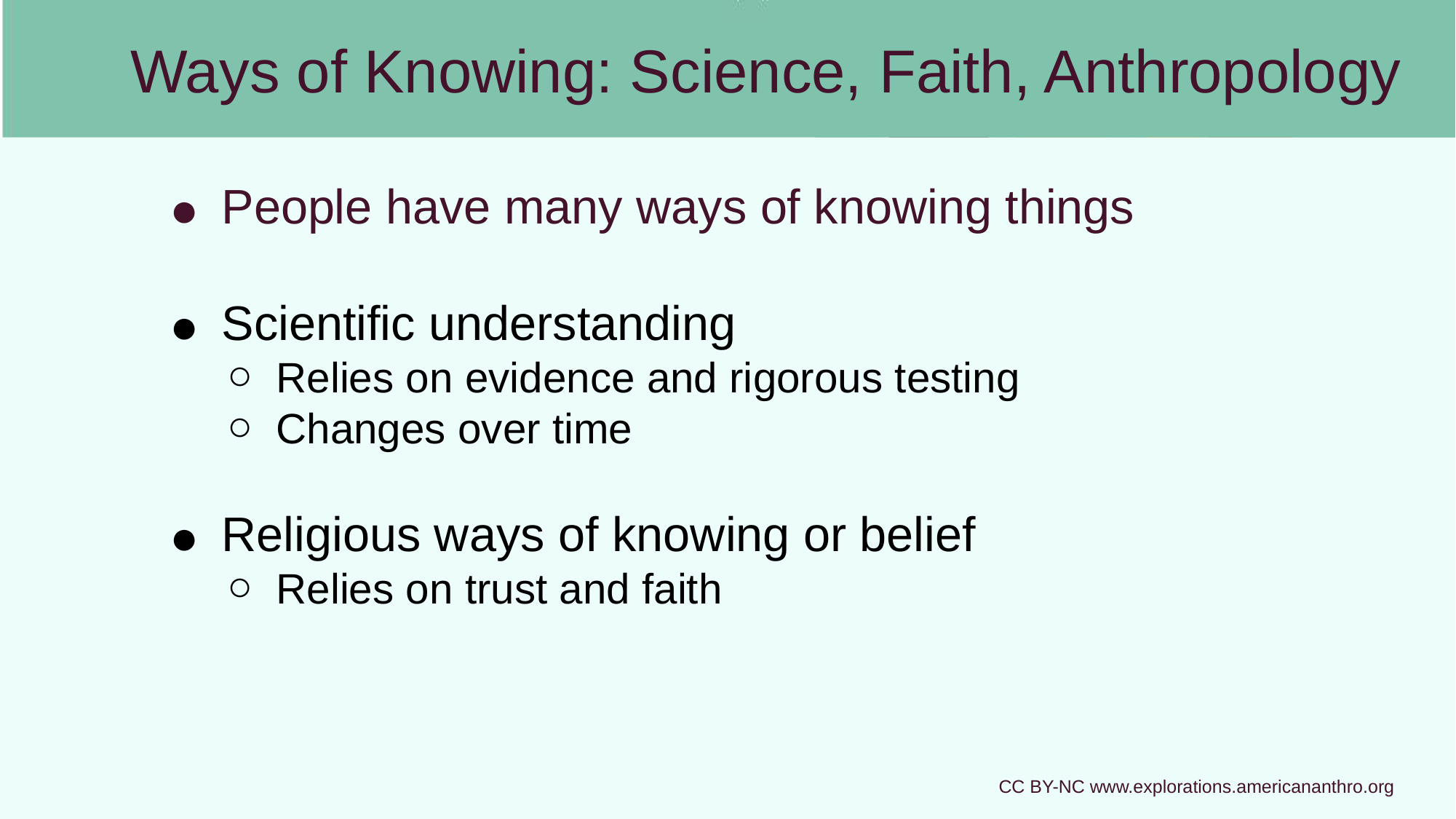

# Ways of Knowing: Science, Faith, Anthropology
People have many ways of knowing things

Scientific understanding
Relies on evidence and rigorous testing
Changes over time

Religious ways of knowing or belief
Relies on trust and faith